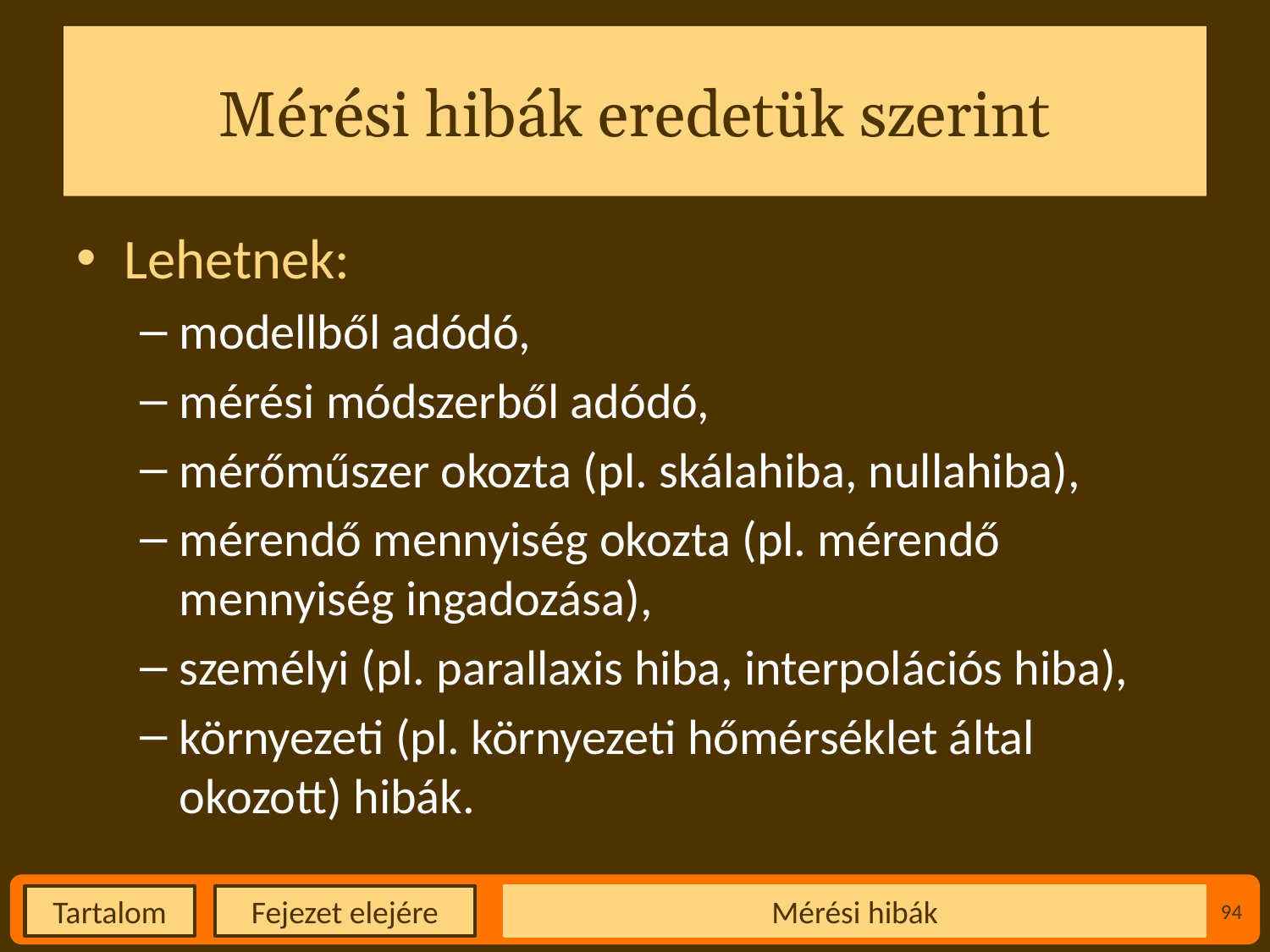

# Mérési hibák eredetük szerint
Lehetnek:
modellből adódó,
mérési módszerből adódó,
mérőműszer okozta (pl. skálahiba, nullahiba),
mérendő mennyiség okozta (pl. mérendő mennyiség ingadozása),
személyi (pl. parallaxis hiba, interpolációs hiba),
környezeti (pl. környezeti hőmérséklet által okozott) hibák.
Mérési hibák
94
Fejezet elejére